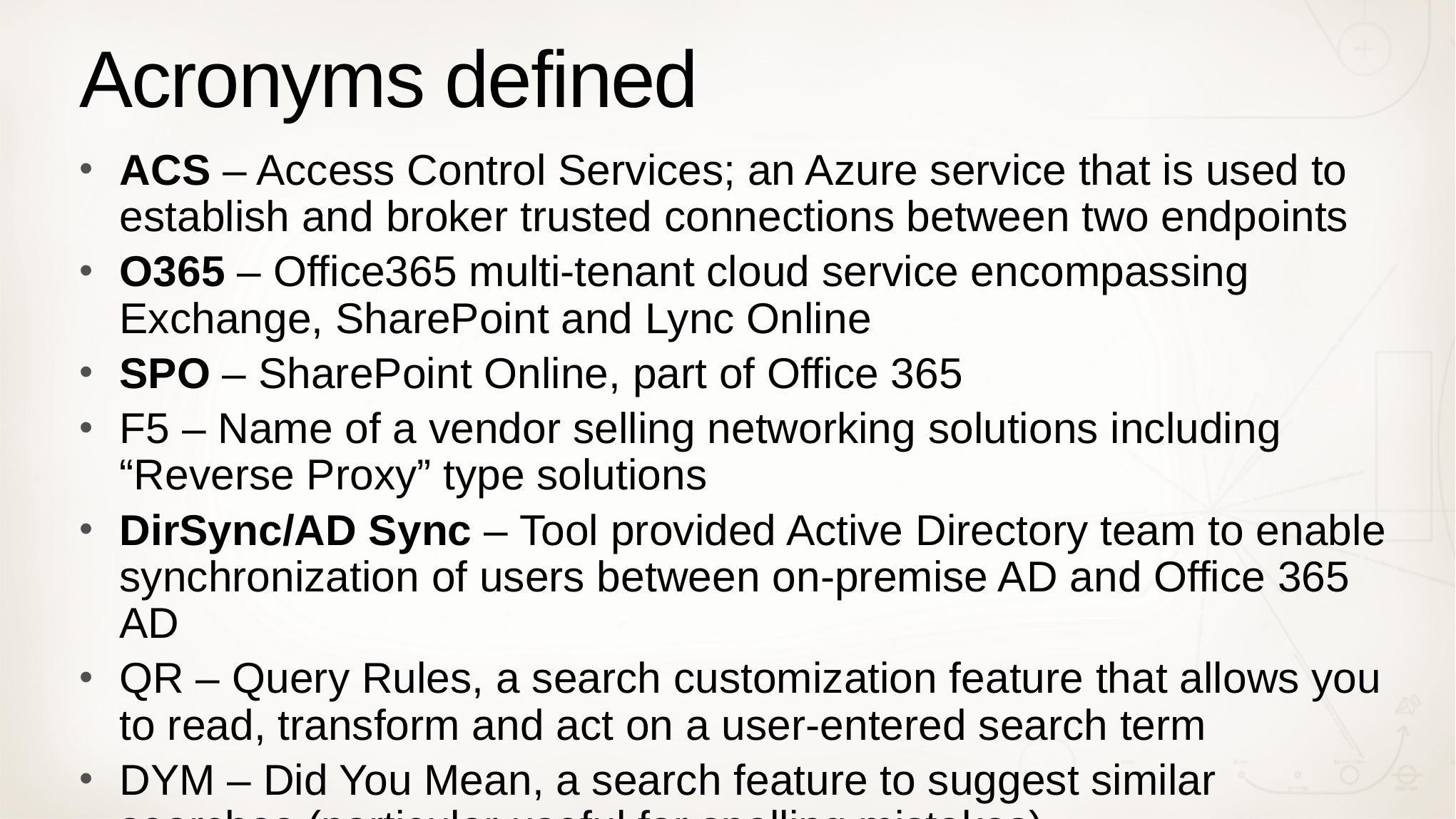

# Acronyms defined
ACS – Access Control Services; an Azure service that is used to establish and broker trusted connections between two endpoints
O365 – Office365 multi-tenant cloud service encompassing Exchange, SharePoint and Lync Online
SPO – SharePoint Online, part of Office 365
F5 – Name of a vendor selling networking solutions including “Reverse Proxy” type solutions
DirSync/AD Sync – Tool provided Active Directory team to enable synchronization of users between on-premise AD and Office 365 AD
QR – Query Rules, a search customization feature that allows you to read, transform and act on a user-entered search term
DYM – Did You Mean, a search feature to suggest similar searches (particular useful for spelling mistakes)